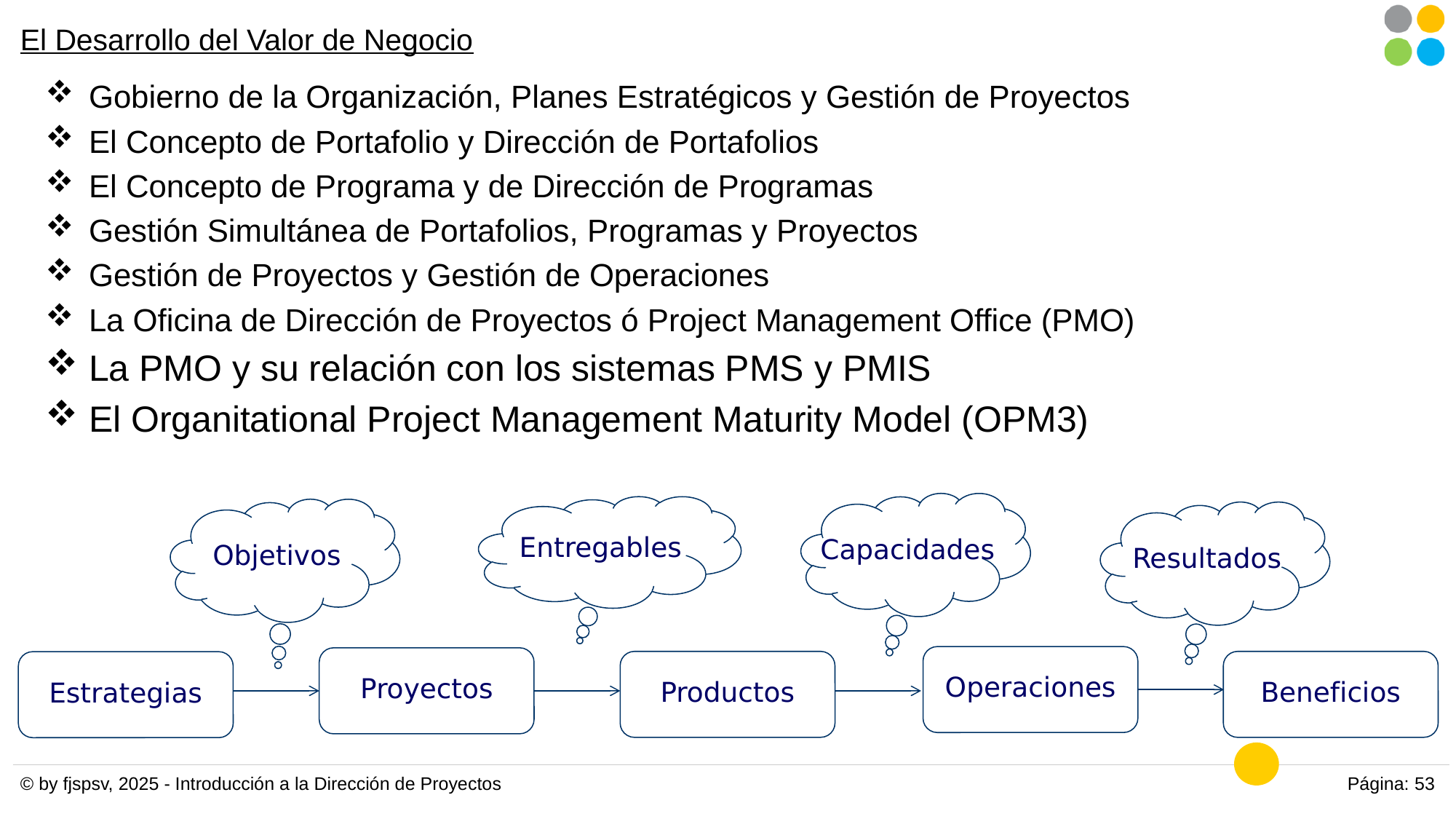

# El Desarrollo del Valor de Negocio
Gobierno de la Organización, Planes Estratégicos y Gestión de Proyectos
El Concepto de Portafolio y Dirección de Portafolios
El Concepto de Programa y de Dirección de Programas
Gestión Simultánea de Portafolios, Programas y Proyectos
Gestión de Proyectos y Gestión de Operaciones
La Oficina de Dirección de Proyectos ó Project Management Office (PMO)
La PMO y su relación con los sistemas PMS y PMIS
El Organitational Project Management Maturity Model (OPM3)
Capacidades
Entregables
Objetivos
Resultados
Operaciones
Proyectos
Productos
Beneficios
Estrategias
© by fjspsv, 2025 - Introducción a la Dirección de Proyectos
Página: 53